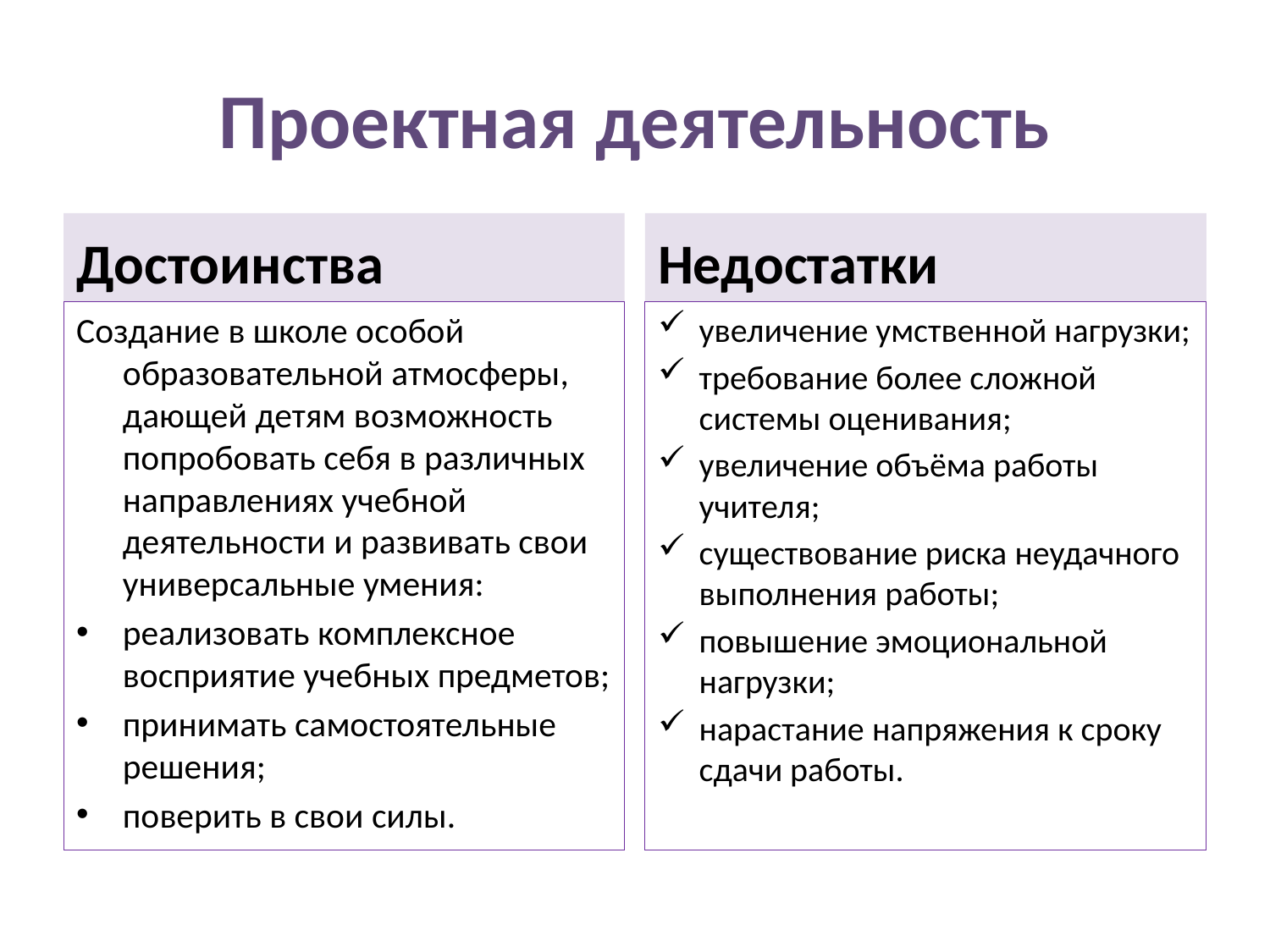

# Проектная деятельность
Достоинства
Недостатки
Создание в школе особой образовательной атмосферы, дающей детям возможность попробовать себя в различных направлениях учебной деятельности и развивать свои универсальные умения:
реализовать комплексное восприятие учебных предметов;
принимать самостоятельные решения;
поверить в свои силы.

увеличение умственной нагрузки;
требование более сложной системы оценивания;
увеличение объёма работы учителя;
существование риска неудачного выполнения работы;
повышение эмоциональной нагрузки;
нарастание напряжения к сроку сдачи работы.